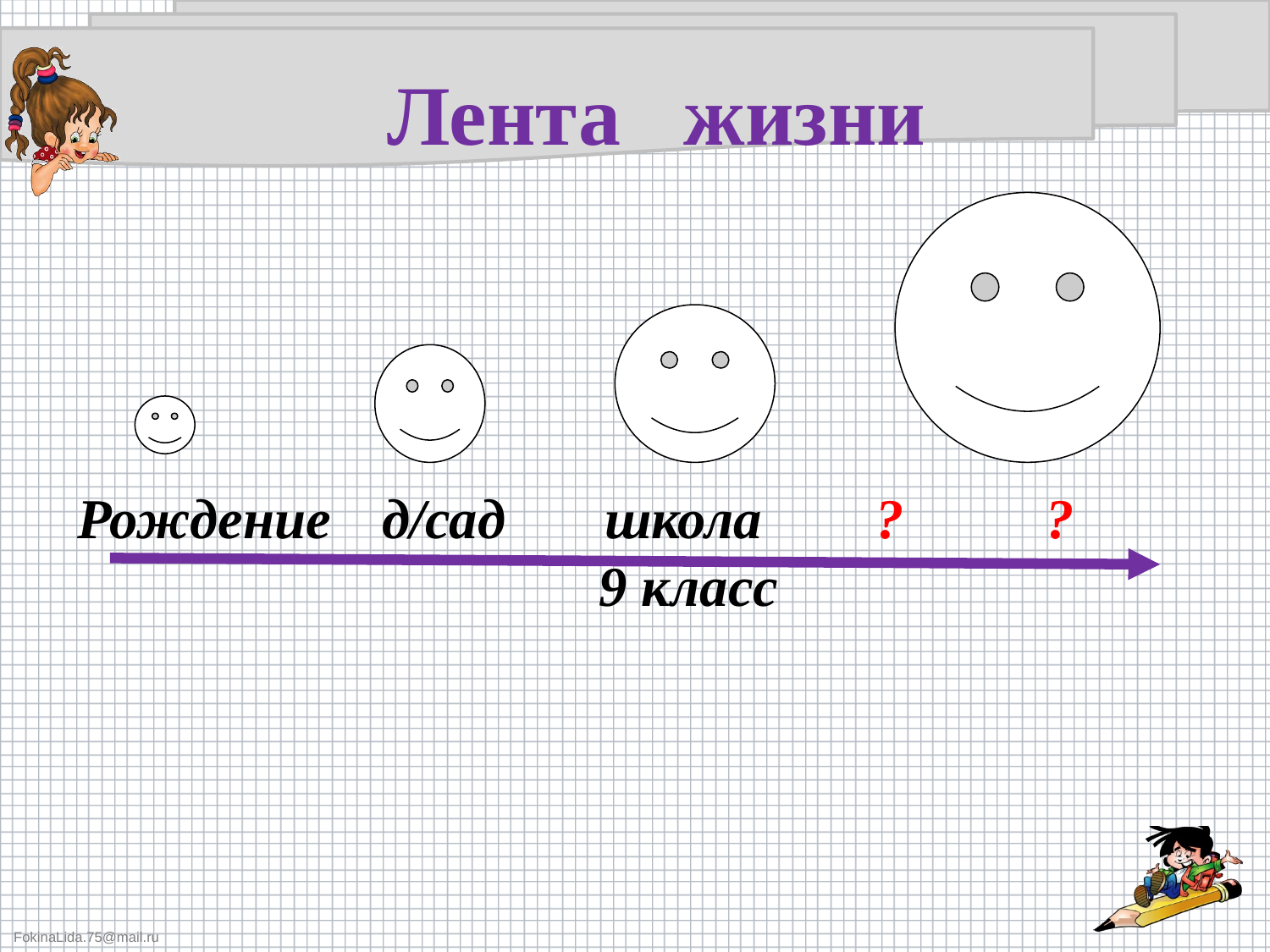

# Лента   жизни

Рождение
  д/сад       школа        ?          ?
                 9 класс